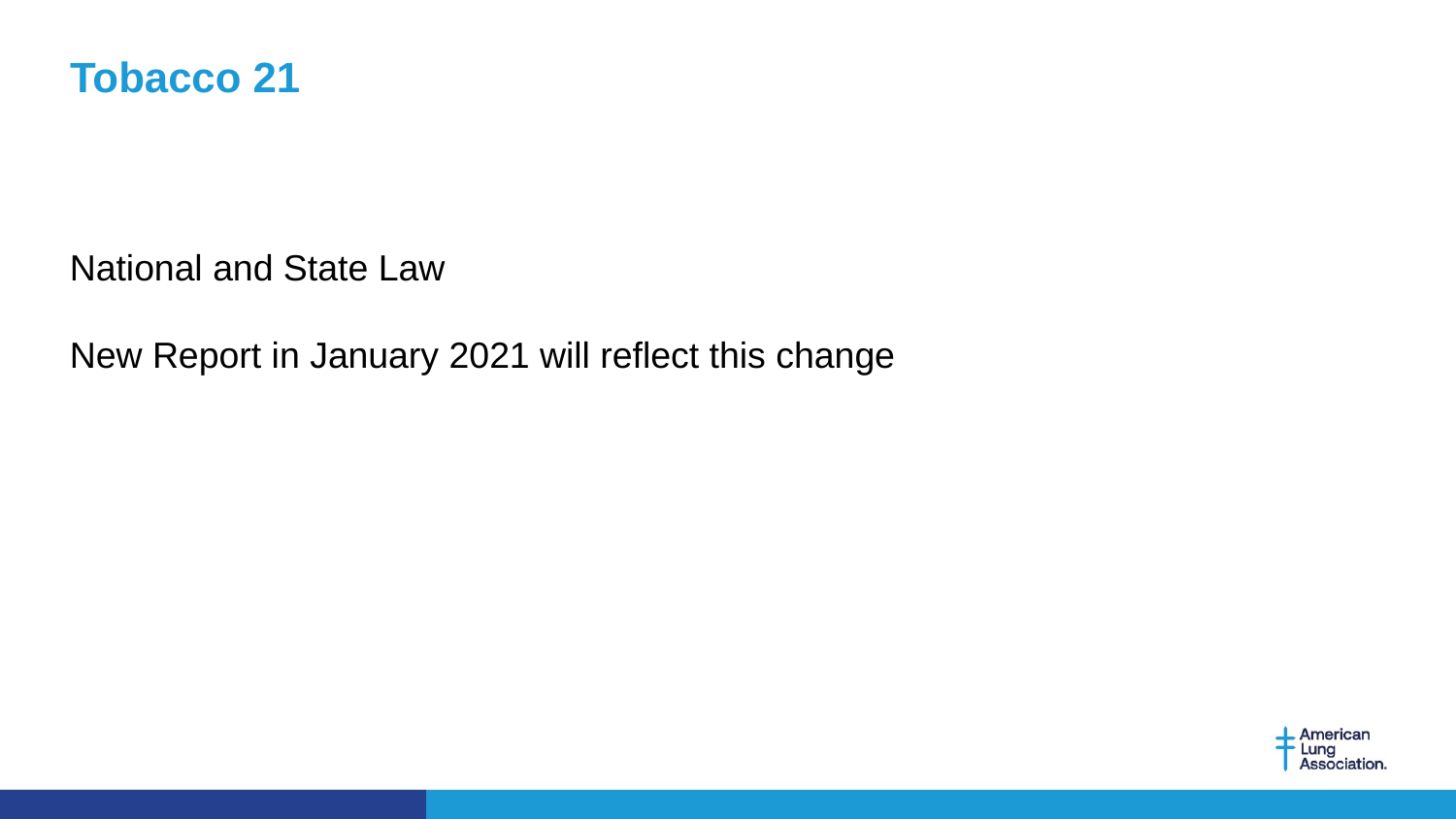

Tobacco 21
National and State Law

New Report in January 2021 will reflect this change